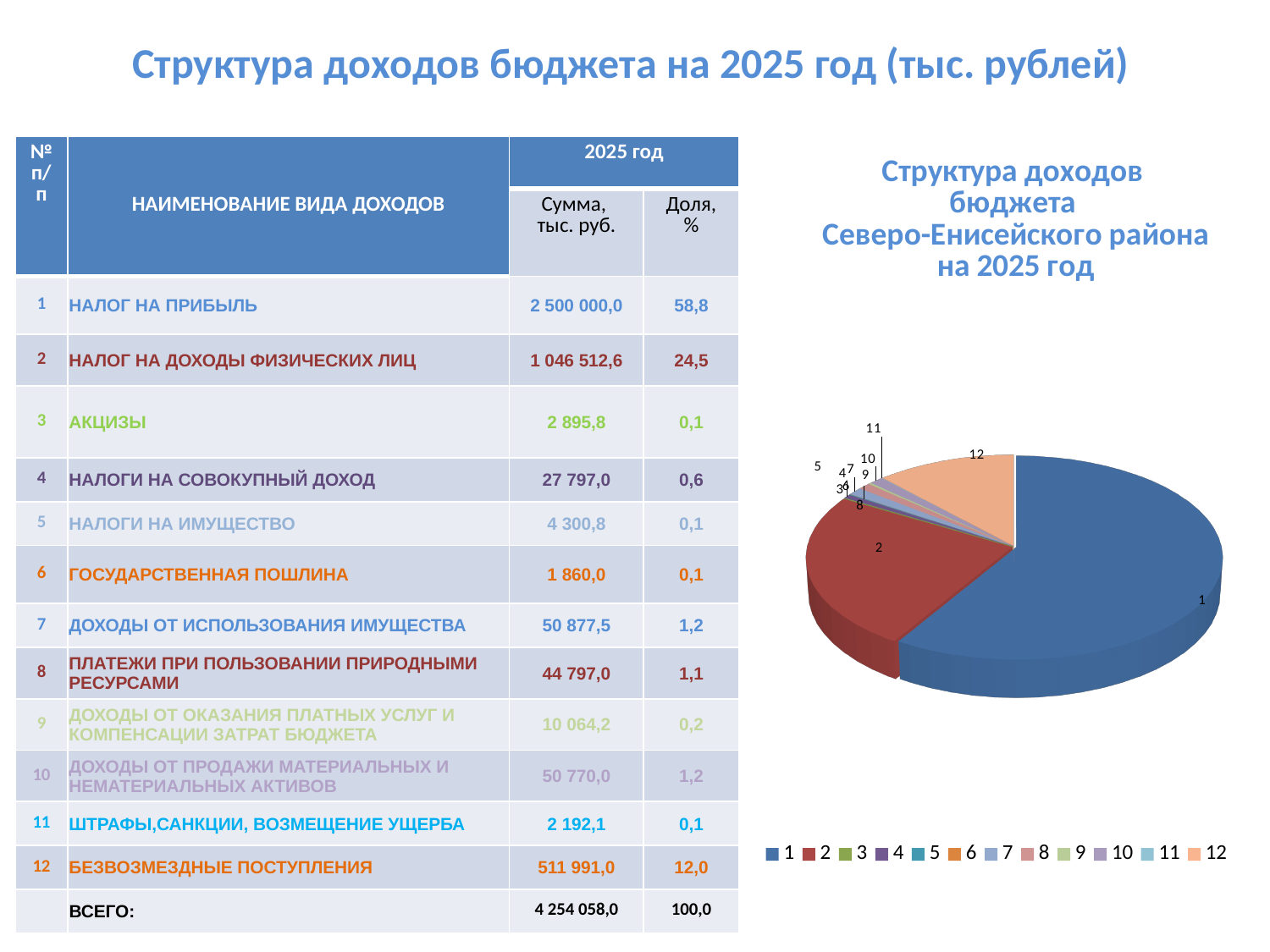

# Структура доходов бюджета на 2025 год (тыс. рублей)
| № п/п | НАИМЕНОВАНИЕ ВИДА ДОХОДОВ | 2025 год |  |
| --- | --- | --- | --- |
|  |  | Сумма, тыс. руб. | Доля, % |
| 1 | НАЛОГ НА ПРИБЫЛЬ | 2 500 000,0 | 58,8 |
| 2 | НАЛОГ НА ДОХОДЫ ФИЗИЧЕСКИХ ЛИЦ | 1 046 512,6 | 24,5 |
| 3 | АКЦИЗЫ | 2 895,8 | 0,1 |
| 4 | НАЛОГИ НА СОВОКУПНЫЙ ДОХОД | 27 797,0 | 0,6 |
| 5 | НАЛОГИ НА ИМУЩЕСТВО | 4 300,8 | 0,1 |
| 6 | ГОСУДАРСТВЕННАЯ ПОШЛИНА | 1 860,0 | 0,1 |
| 7 | ДОХОДЫ ОТ ИСПОЛЬЗОВАНИЯ ИМУЩЕСТВА | 50 877,5 | 1,2 |
| 8 | ПЛАТЕЖИ ПРИ ПОЛЬЗОВАНИИ ПРИРОДНЫМИ РЕСУРСАМИ | 44 797,0 | 1,1 |
| 9 | ДОХОДЫ ОТ ОКАЗАНИЯ ПЛАТНЫХ УСЛУГ И КОМПЕНСАЦИИ ЗАТРАТ БЮДЖЕТА | 10 064,2 | 0,2 |
| 10 | ДОХОДЫ ОТ ПРОДАЖИ МАТЕРИАЛЬНЫХ И НЕМАТЕРИАЛЬНЫХ АКТИВОВ | 50 770,0 | 1,2 |
| 11 | ШТРАФЫ,САНКЦИИ, ВОЗМЕЩЕНИЕ УЩЕРБА | 2 192,1 | 0,1 |
| 12 | БЕЗВОЗМЕЗДНЫЕ ПОСТУПЛЕНИЯ | 511 991,0 | 12,0 |
|  | ВСЕГО: | 4 254 058,0 | 100,0 |

[unsupported chart]